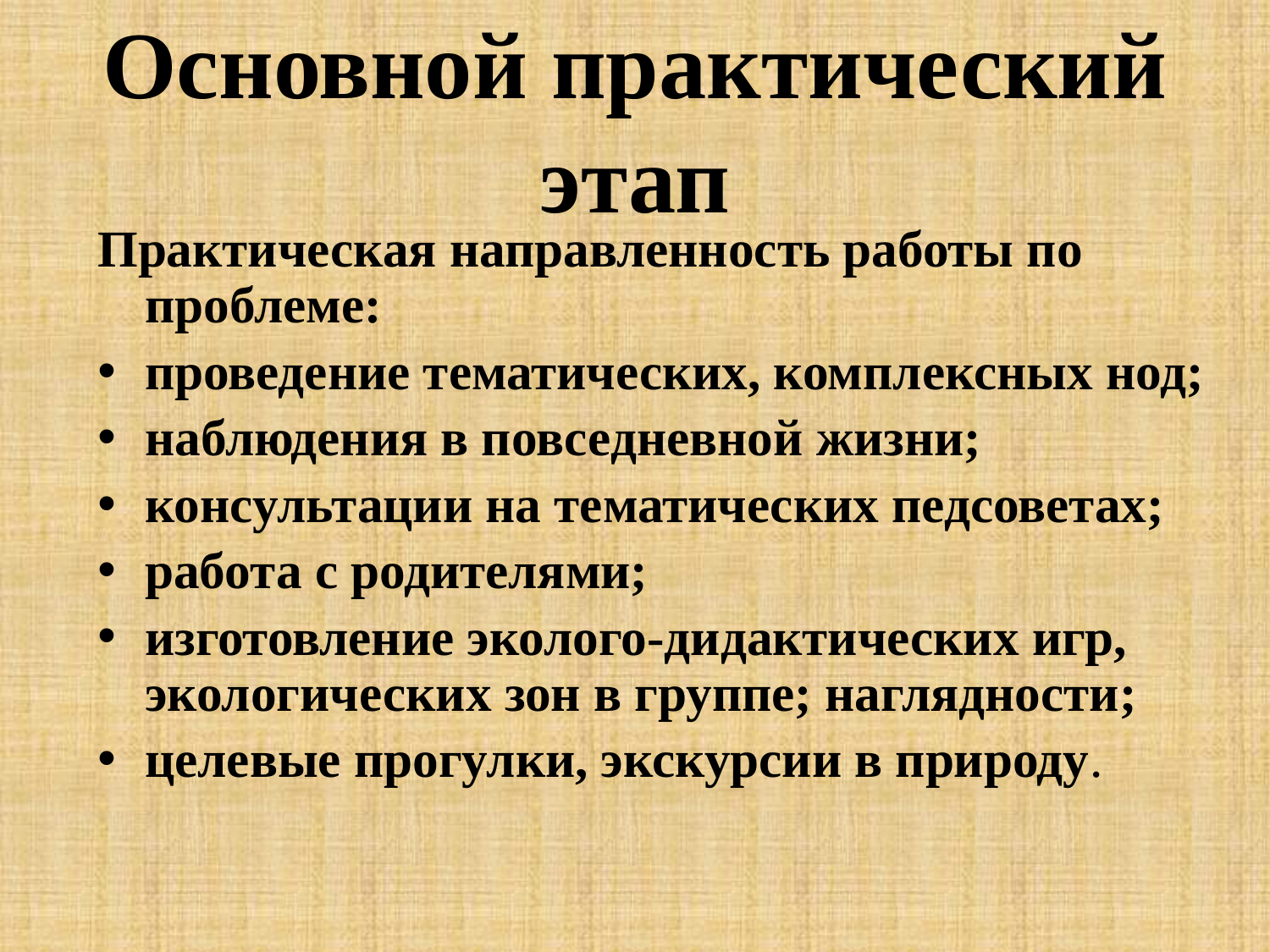

# Основной практический этап
Практическая направленность работы по проблеме:
проведение тематических, комплексных нод;
наблюдения в повседневной жизни;
консультации на тематических педсоветах;
работа с родителями;
изготовление эколого-дидактических игр, экологических зон в группе; наглядности;
целевые прогулки, экскурсии в природу.